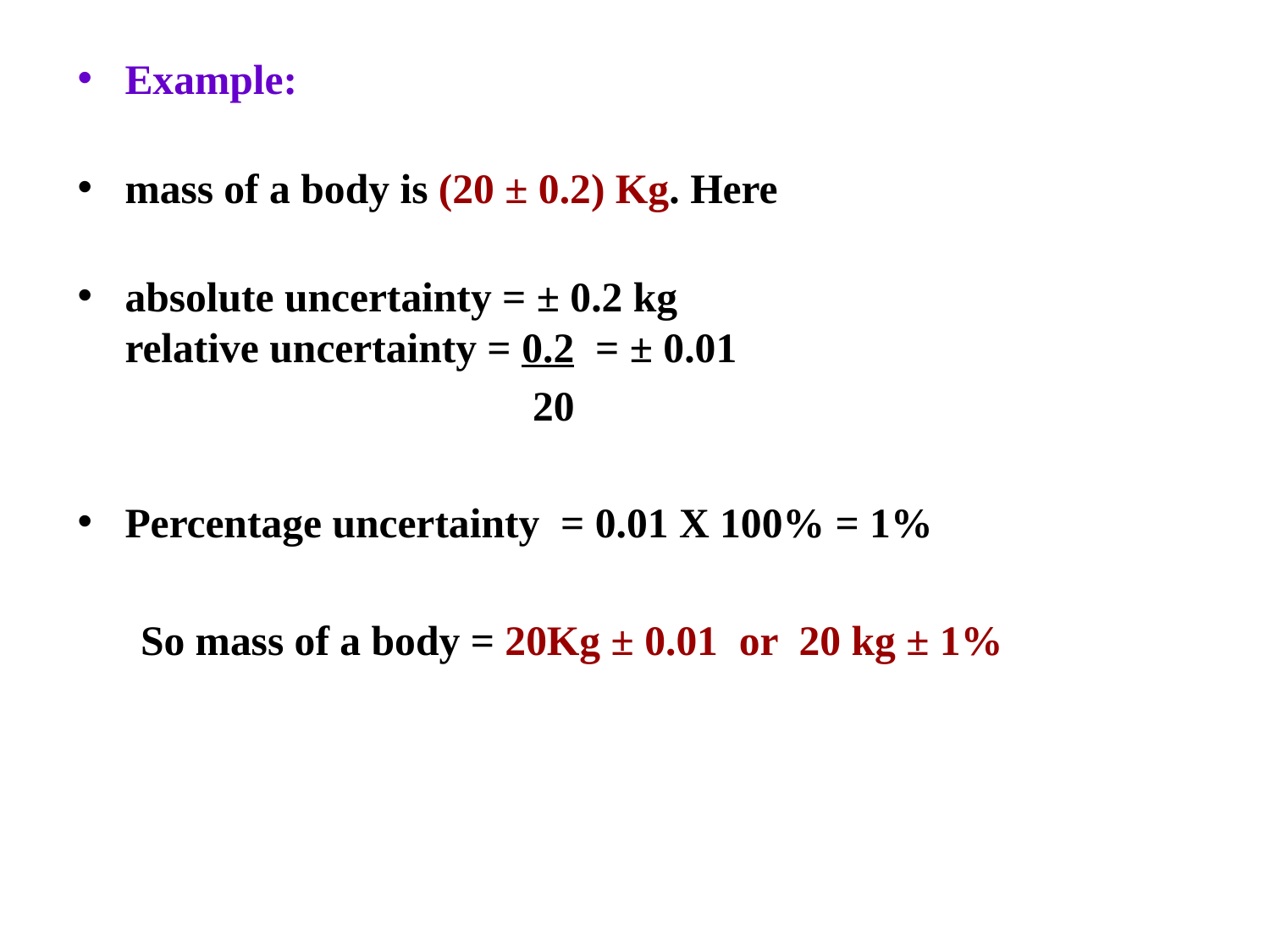

Example:
mass of a body is (20 ± 0.2) Kg. Here
absolute uncertainty = ± 0.2 kg
relative uncertainty = 0.2  = ± 0.01
                                           20

Percentage uncertainty  = 0.01 X 100% = 1%

So mass of a body = 20Kg ± 0.01  or  20 kg ± 1%